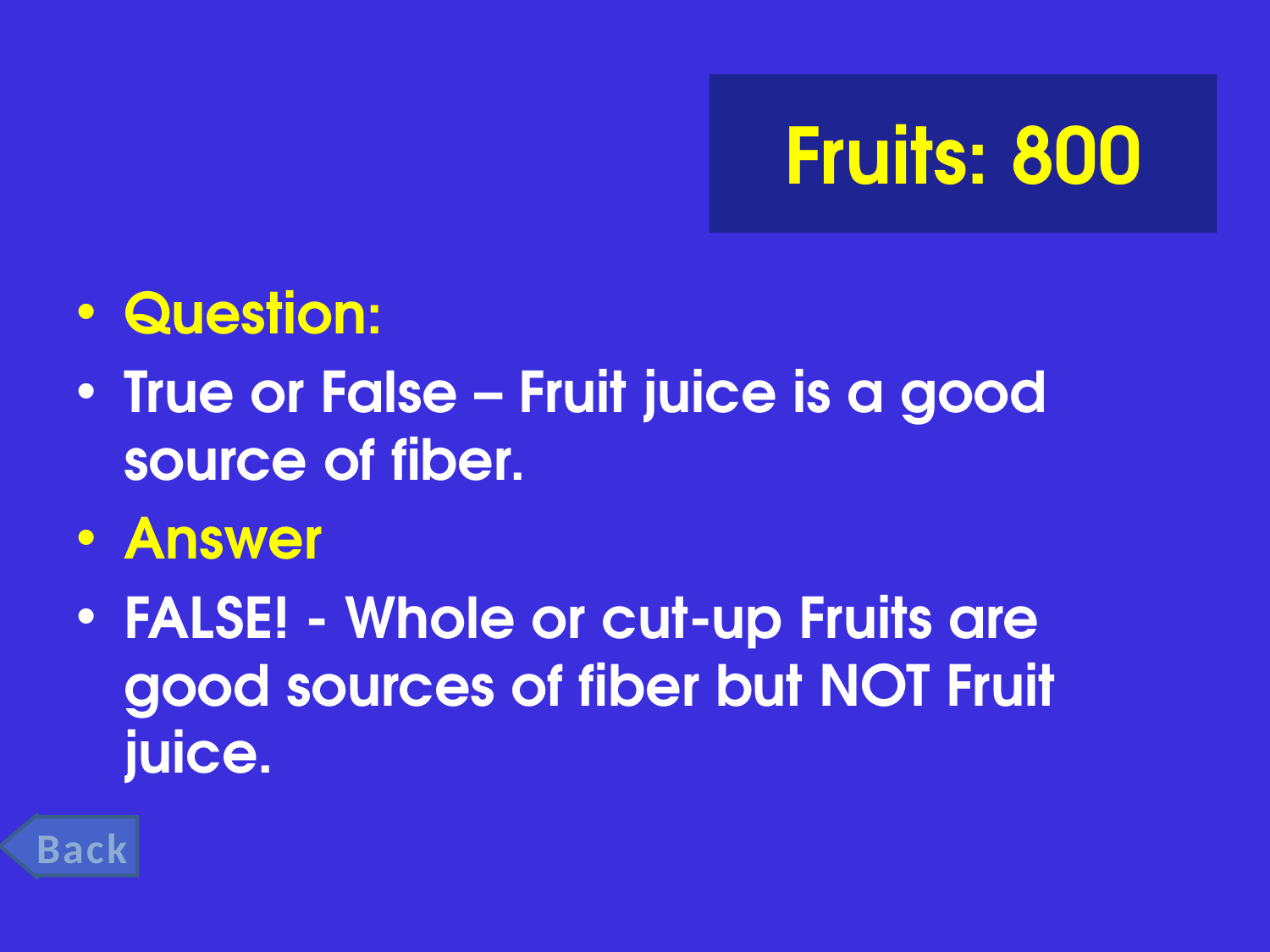

# Fruits: 800

Question:
True or False – Fruit juice is a good source of fiber.
Answer
FALSE! - Whole or cut-up Fruits are good sources of fiber but NOT Fruit juice.

Back